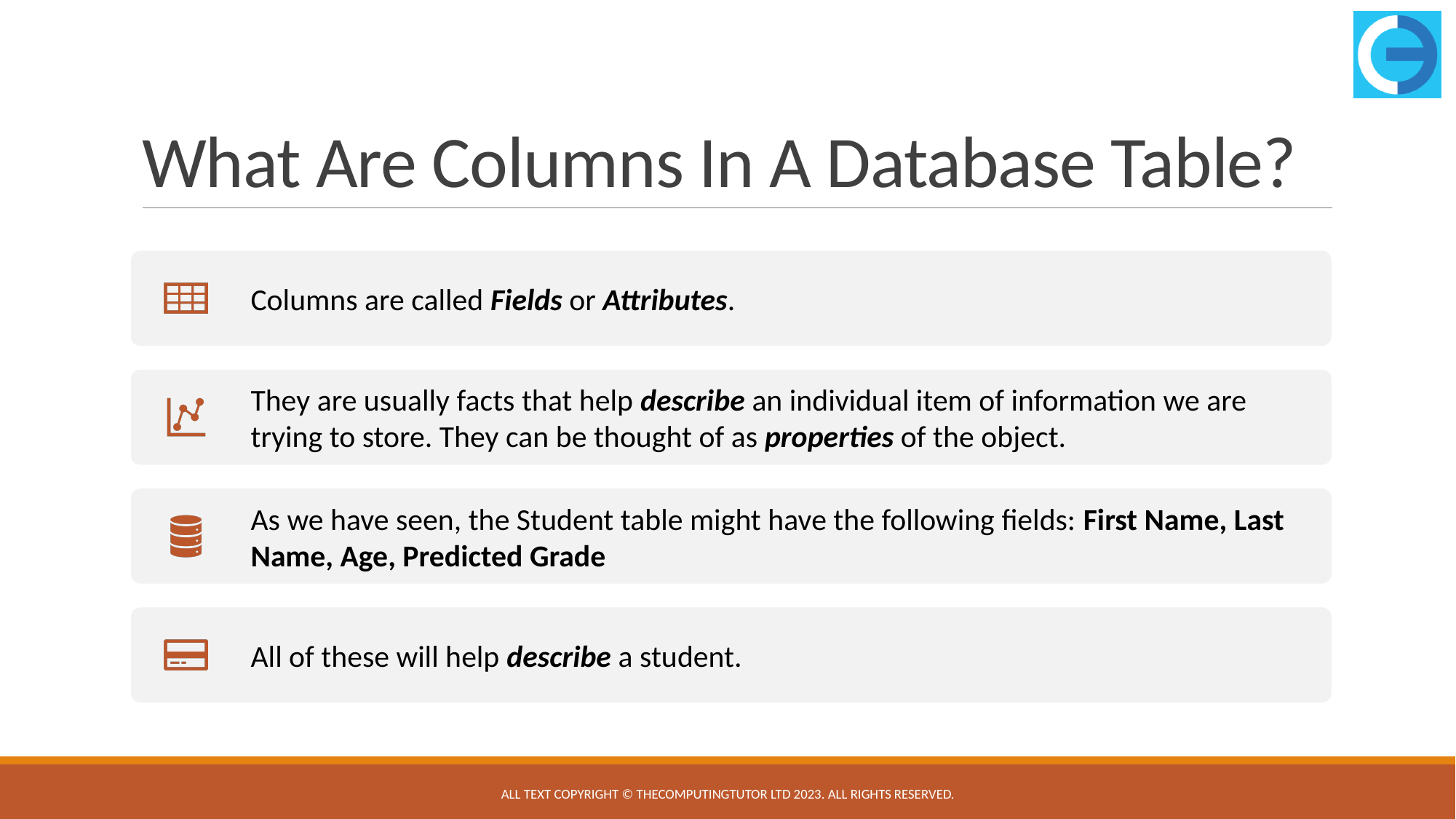

# What Are Columns In A Database Table?
Columns are called Fields or Attributes.
They are usually facts that help describe an individual item of information we are trying to store. They can be thought of as properties of the object.
As we have seen, the Student table might have the following fields: First Name, Last Name, Age, Predicted Grade
All of these will help describe a student.
All text copyright © TheComputingTutor Ltd 2023. All rights Reserved.